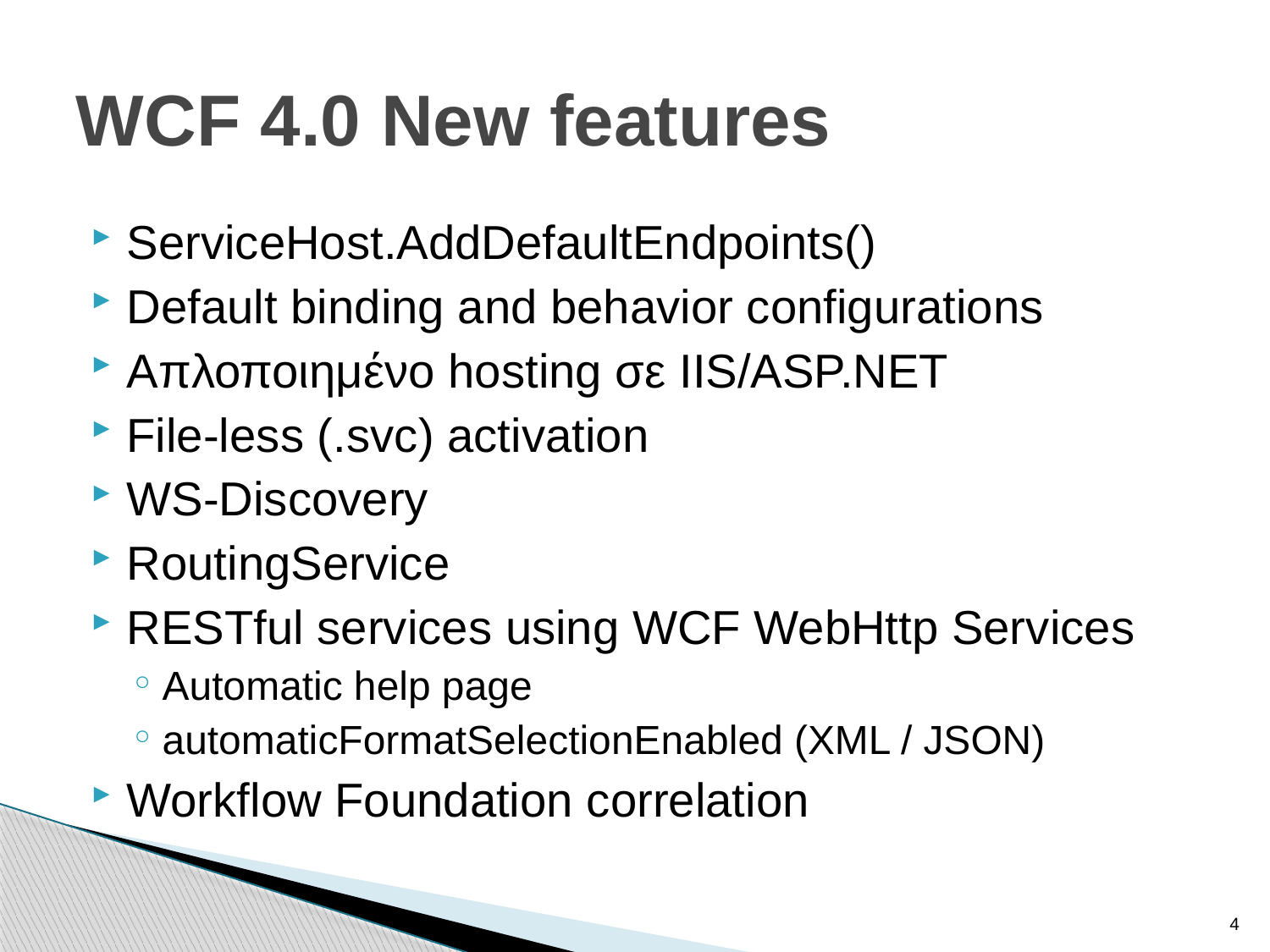

# WCF 4.0 New features
ServiceHost.AddDefaultEndpoints()
Default binding and behavior configurations
Απλοποιημένο hosting σε IIS/ASP.NET
File-less (.svc) activation
WS-Discovery
RoutingService
RESTful services using WCF WebHttp Services
Automatic help page
automaticFormatSelectionEnabled (XML / JSON)
Workflow Foundation correlation
4